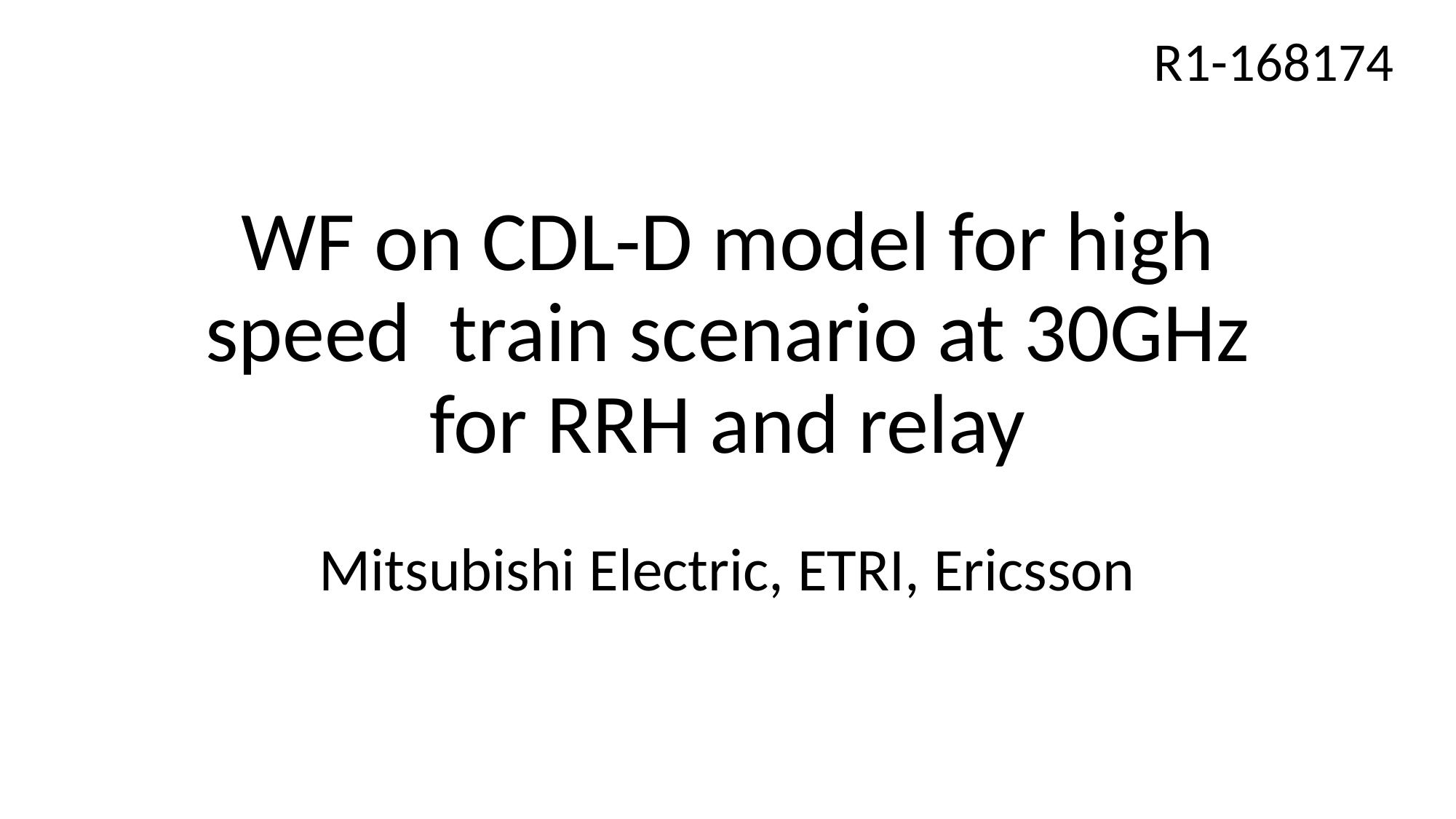

R1-168174
# WF on CDL-D model for high speed  train scenario at 30GHz for RRH and relay
Mitsubishi Electric, ETRI, Ericsson